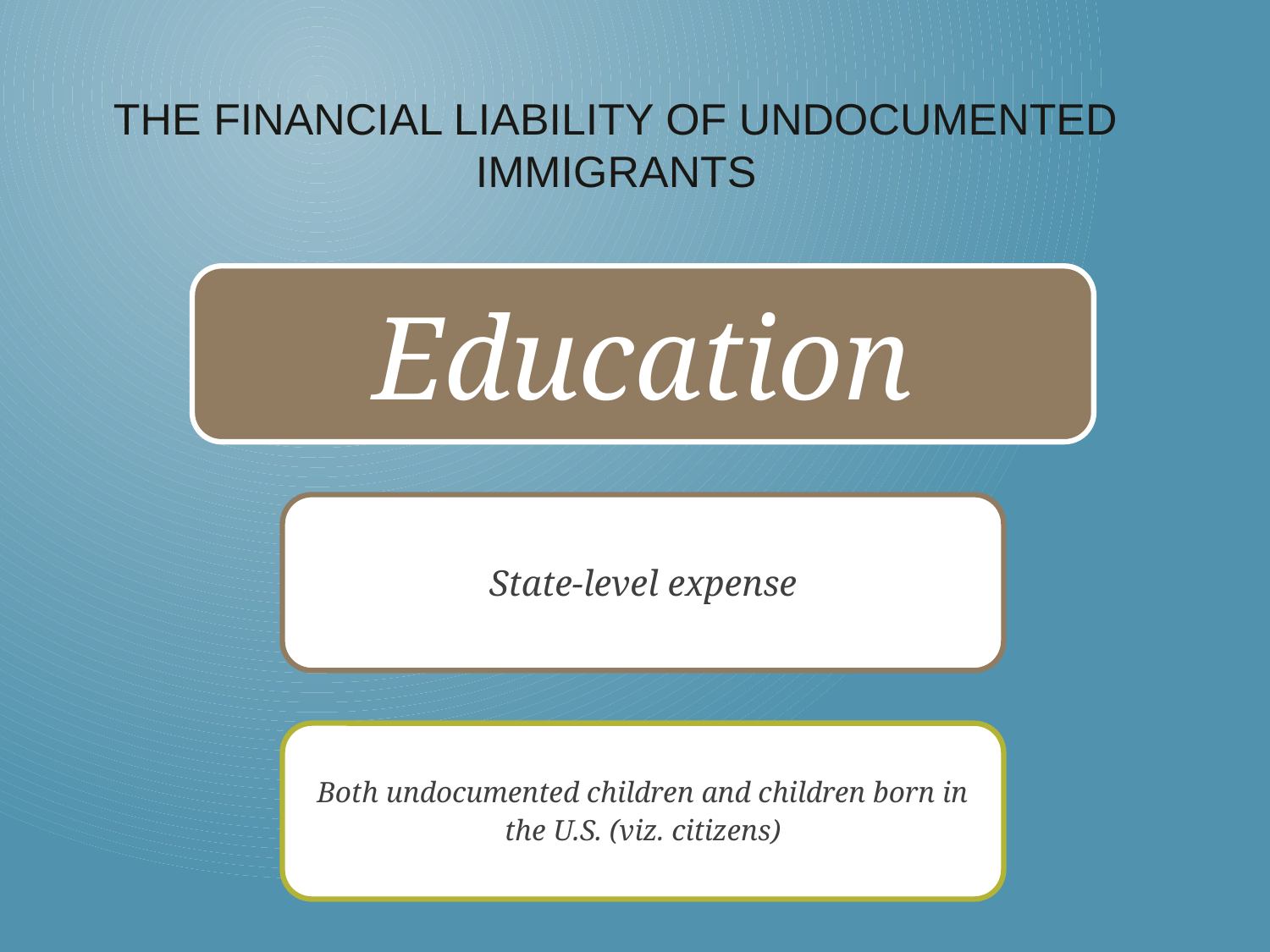

# The Financial Liability of Undocumented Immigrants
Education
State-level expense
Both undocumented children and children born in the U.S. (viz. citizens)